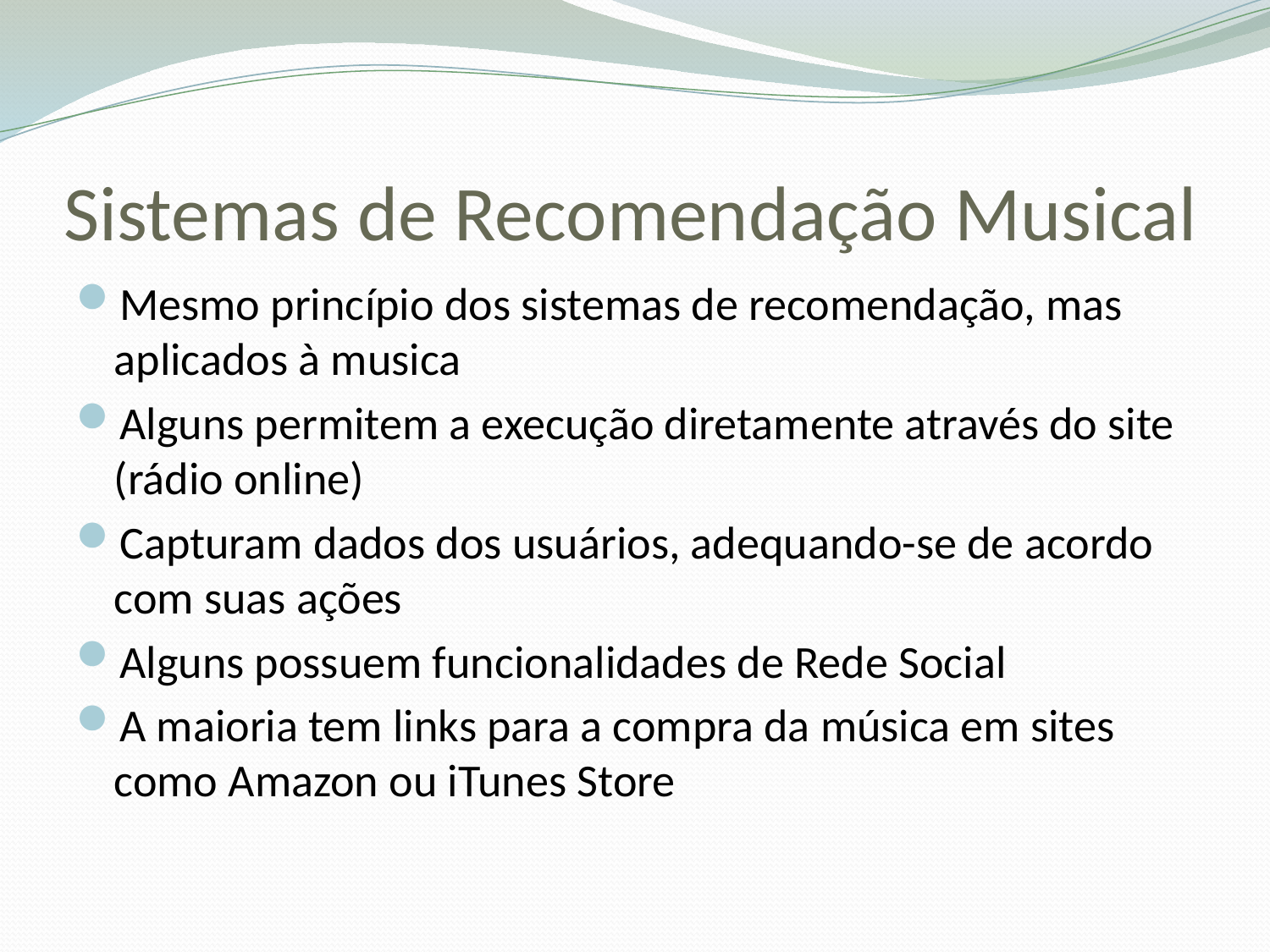

# Sistemas de Recomendação Musical
Mesmo princípio dos sistemas de recomendação, mas aplicados à musica
Alguns permitem a execução diretamente através do site (rádio online)
Capturam dados dos usuários, adequando-se de acordo com suas ações
Alguns possuem funcionalidades de Rede Social
A maioria tem links para a compra da música em sites como Amazon ou iTunes Store